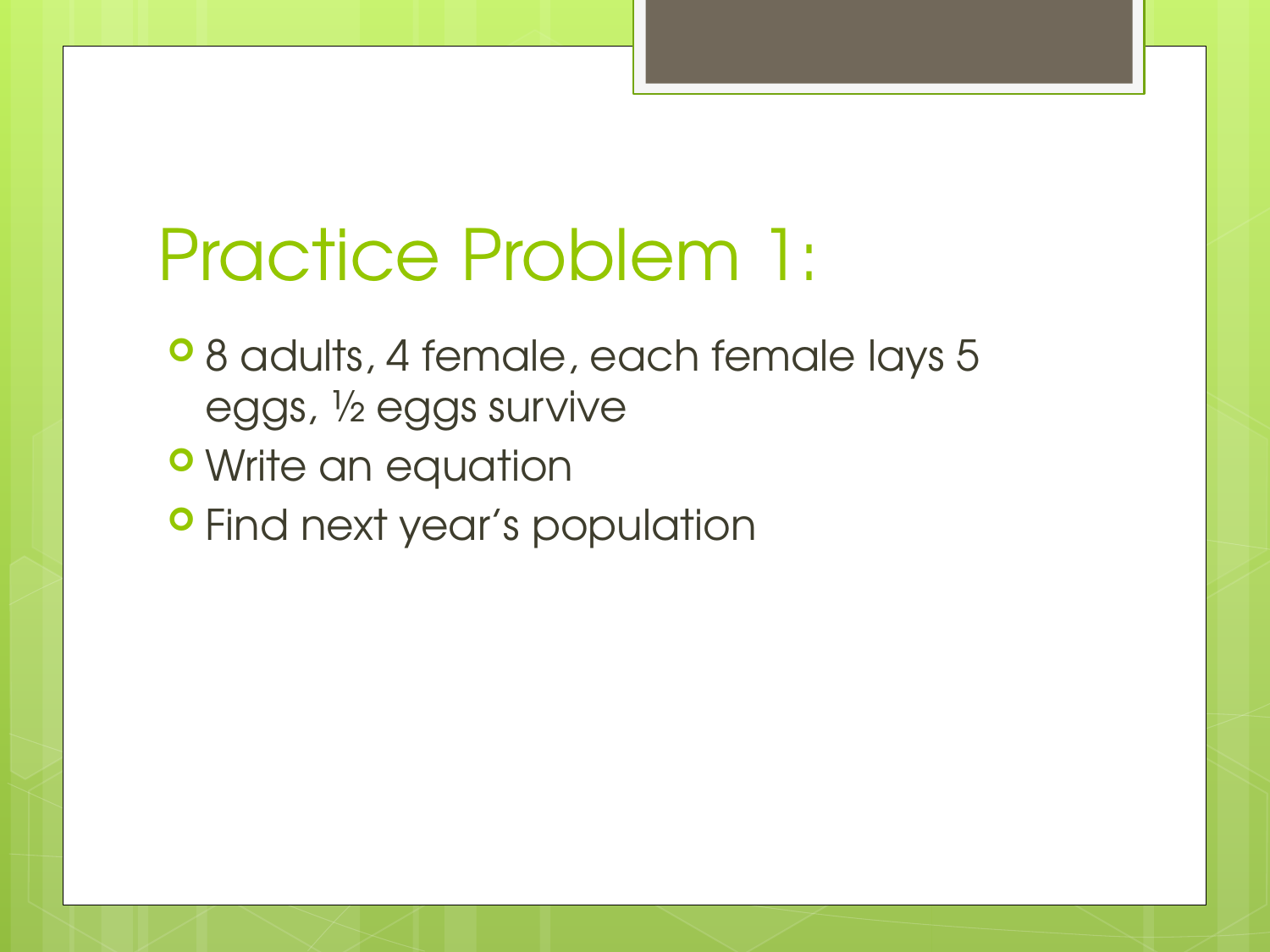

# Practice Problem 1:
8 adults, 4 female, each female lays 5 eggs, ½ eggs survive
Write an equation
Find next year’s population